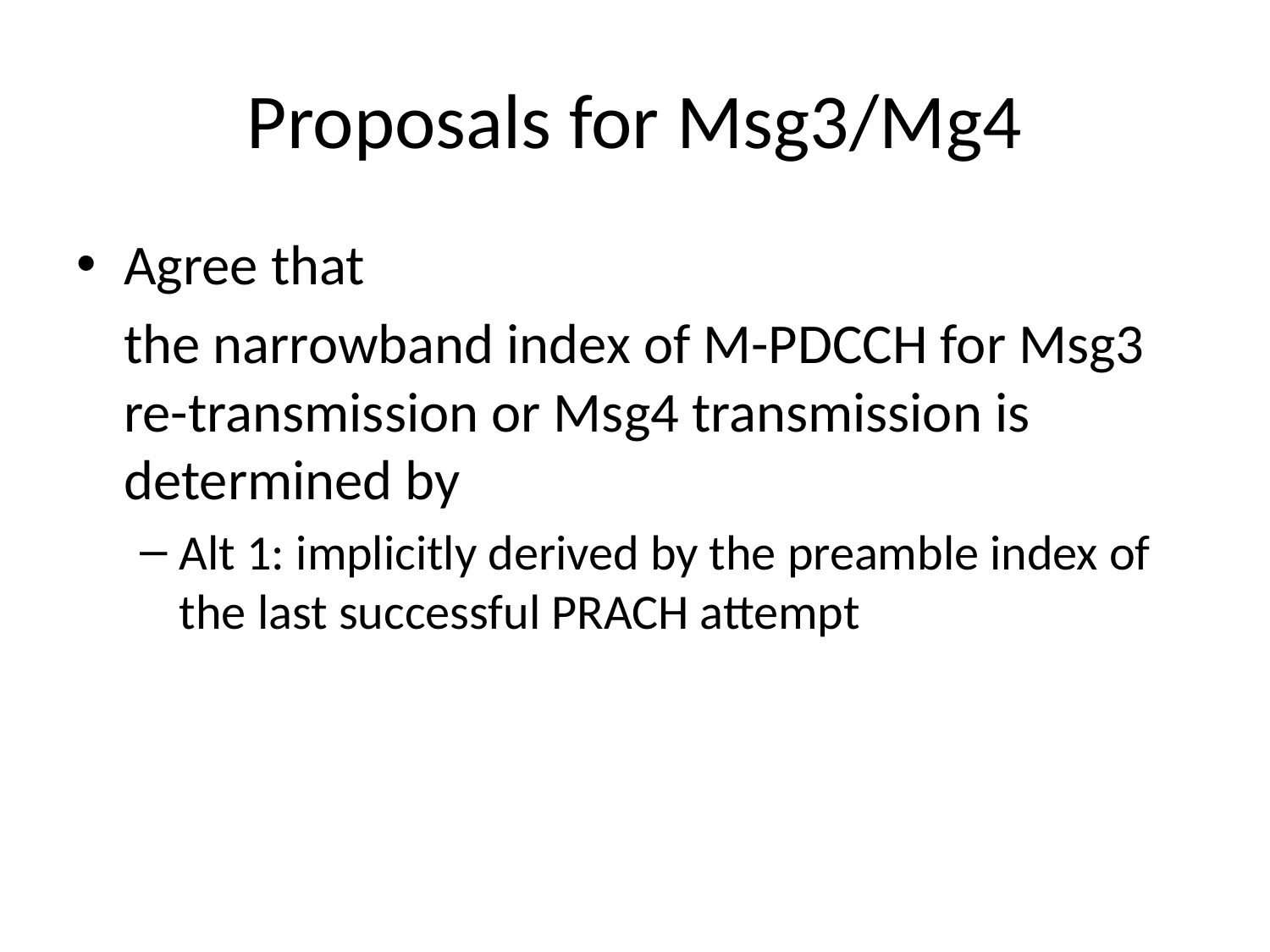

# Proposals for Msg3/Mg4
Agree that
	the narrowband index of M-PDCCH for Msg3 re-transmission or Msg4 transmission is determined by
Alt 1: implicitly derived by the preamble index of the last successful PRACH attempt